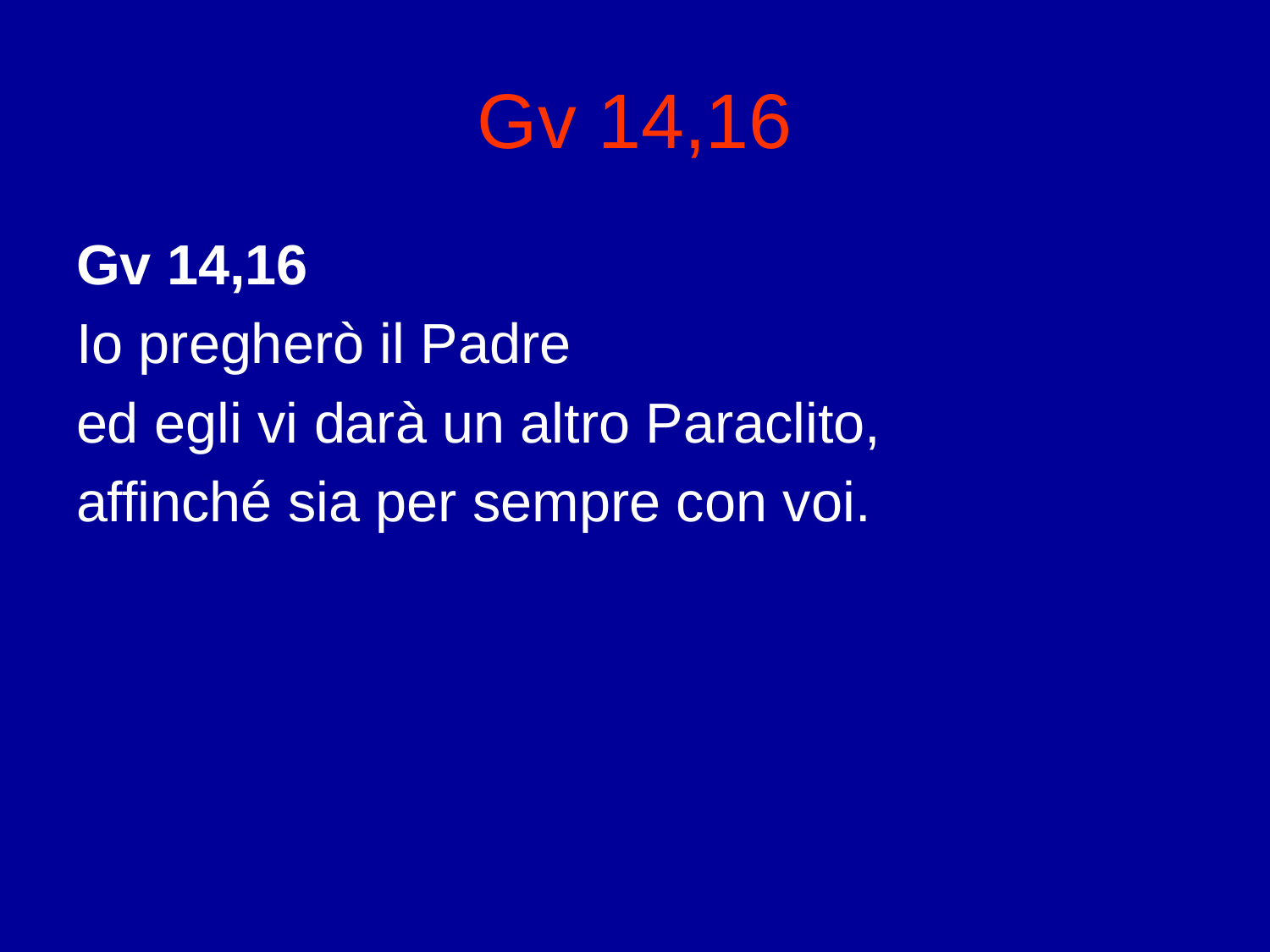

# Gv 14,16
Gv 14,16
Io pregherò il Padre
ed egli vi darà un altro Paraclito,
affinché sia per sempre con voi.